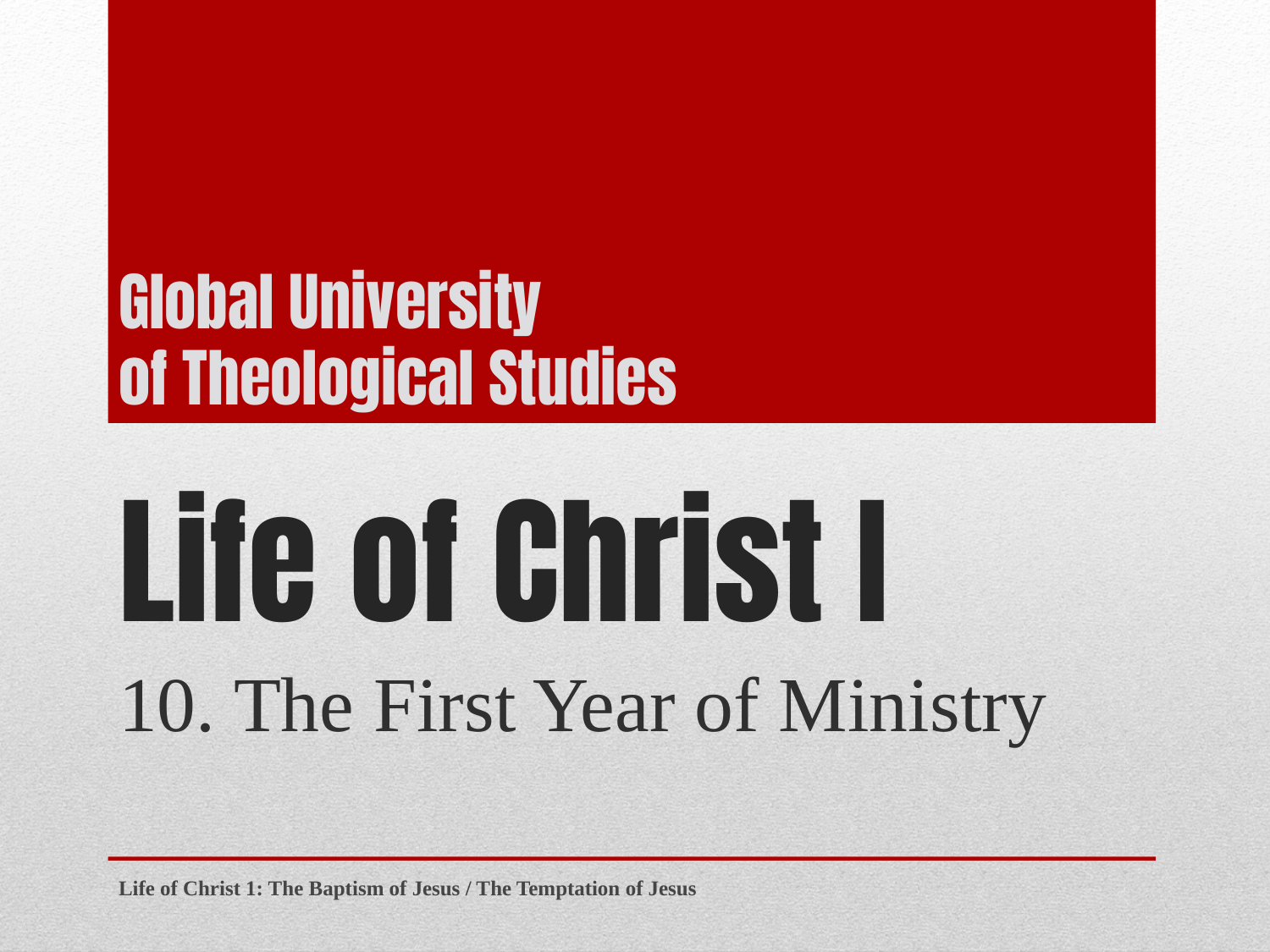

Global University
of Theological Studies
# Life of Christ I
10. The First Year of Ministry
Life of Christ 1: The Baptism of Jesus / The Temptation of Jesus